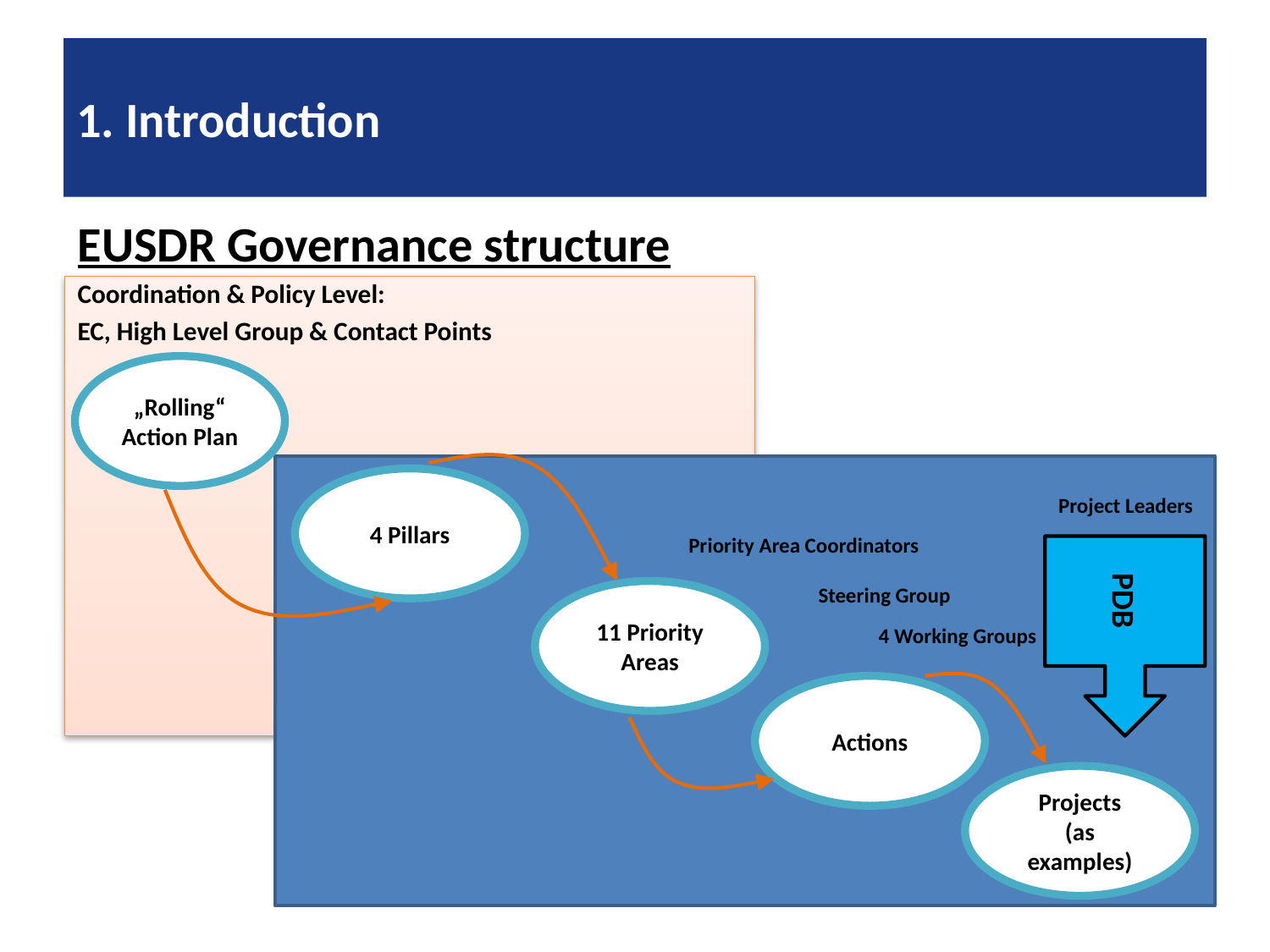

# 1. Introduction

EUSDR Governance structure
Coordination & Policy Level:
EC, High Level Group & Contact Points

„Rolling“ Action Plan

4 Pillars
Project Leaders
Priority Area Coordinators
PDB
Steering Group
11 Priority Areas
4 Working Groups

Actions

Projects
(as examples)